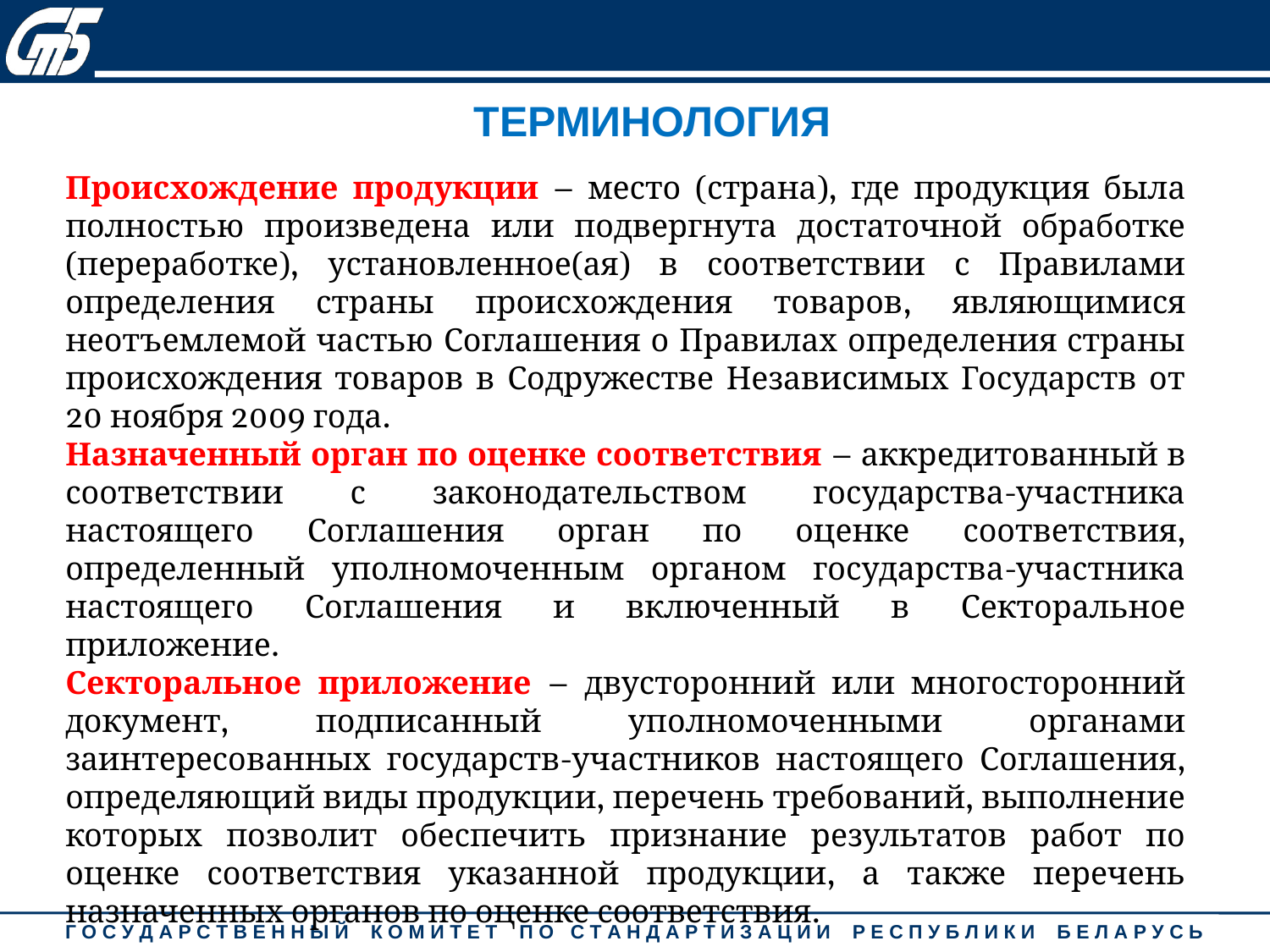

ТЕРМИНОЛОГИЯ
Происхождение продукции – место (страна), где продукция была полностью произведена или подвергнута достаточной обработке (переработке), установленное(ая) в соответствии с Правилами определения страны происхождения товаров, являющимися неотъемлемой частью Соглашения о Правилах определения страны происхождения товаров в Содружестве Независимых Государств от 20 ноября 2009 года.
Назначенный орган по оценке соответствия – аккредитованный в соответствии с законодательством государства-участника настоящего Соглашения орган по оценке соответствия, определенный уполномоченным органом государства-участника настоящего Соглашения и включенный в Секторальное приложение.
Секторальное приложение – двусторонний или многосторонний документ, подписанный уполномоченными органами заинтересованных государств-участников настоящего Соглашения, определяющий виды продукции, перечень требований, выполнение которых позволит обеспечить признание результатов работ по оценке соответствия указанной продукции, а также перечень назначенных органов по оценке соответствия.